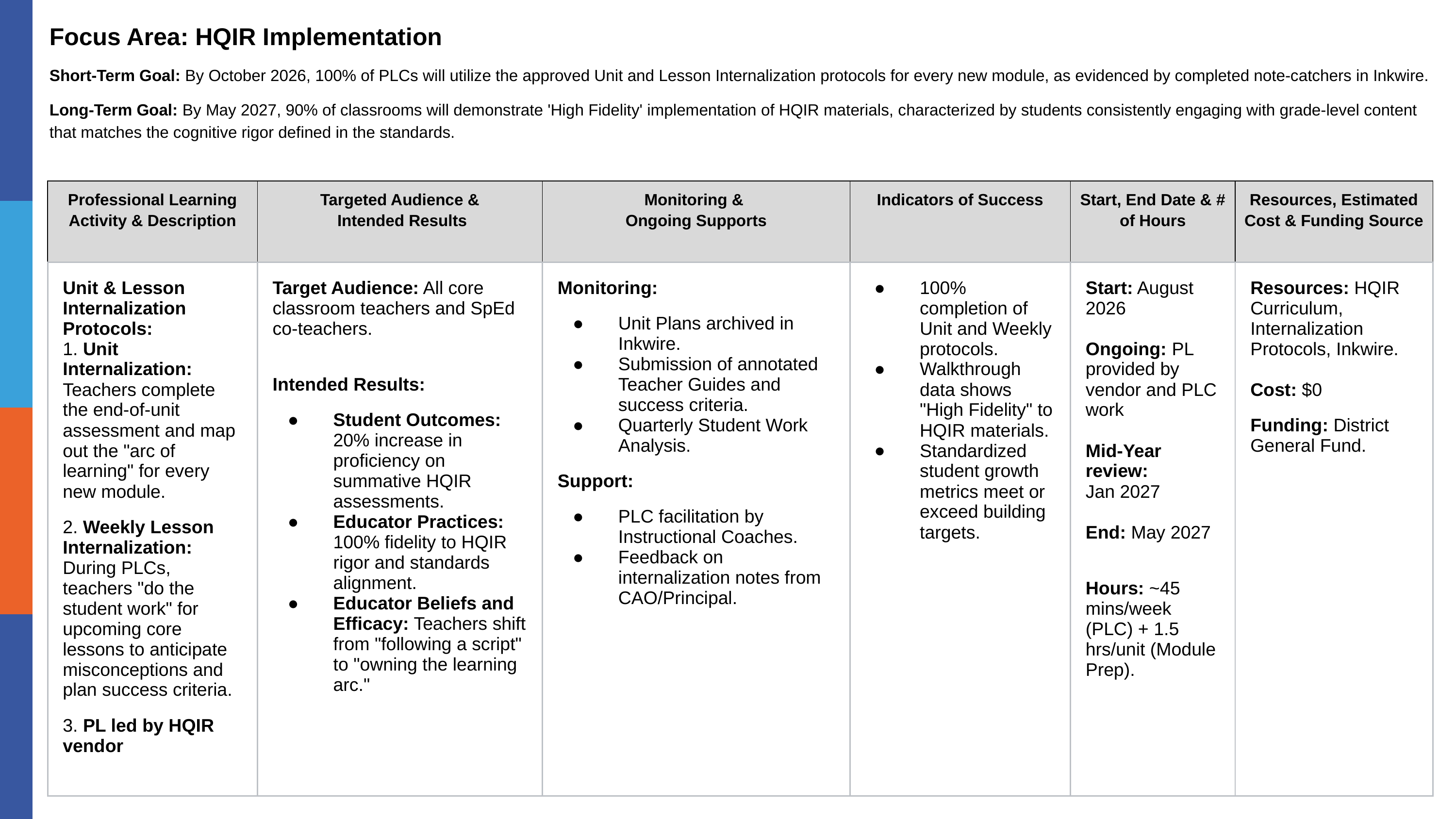

Focus Area: HQIR Implementation
Short-Term Goal: By October 2026, 100% of PLCs will utilize the approved Unit and Lesson Internalization protocols for every new module, as evidenced by completed note-catchers in Inkwire.
Long-Term Goal: By May 2027, 90% of classrooms will demonstrate 'High Fidelity' implementation of HQIR materials, characterized by students consistently engaging with grade-level content that matches the cognitive rigor defined in the standards.
| Professional Learning Activity & Description | Targeted Audience & Intended Results | Monitoring & Ongoing Supports | Indicators of Success | Start, End Date & # of Hours | Resources, Estimated Cost & Funding Source |
| --- | --- | --- | --- | --- | --- |
| Unit & Lesson Internalization Protocols: 1. Unit Internalization: Teachers complete the end-of-unit assessment and map out the "arc of learning" for every new module. 2. Weekly Lesson Internalization: During PLCs, teachers "do the student work" for upcoming core lessons to anticipate misconceptions and plan success criteria. 3. PL led by HQIR vendor | Target Audience: All core classroom teachers and SpEd co-teachers. Intended Results: Student Outcomes: 20% increase in proficiency on summative HQIR assessments. Educator Practices: 100% fidelity to HQIR rigor and standards alignment. Educator Beliefs and Efficacy: Teachers shift from "following a script" to "owning the learning arc." | Monitoring: Unit Plans archived in Inkwire. Submission of annotated Teacher Guides and success criteria. Quarterly Student Work Analysis. Support: PLC facilitation by Instructional Coaches. Feedback on internalization notes from CAO/Principal. | 100% completion of Unit and Weekly protocols. Walkthrough data shows "High Fidelity" to HQIR materials. Standardized student growth metrics meet or exceed building targets. | Start: August 2026 Ongoing: PL provided by vendor and PLC work Mid-Year review: Jan 2027 End: May 2027 Hours: ~45 mins/week (PLC) + 1.5 hrs/unit (Module Prep). | Resources: HQIR Curriculum, Internalization Protocols, Inkwire. Cost: $0 Funding: District General Fund. |